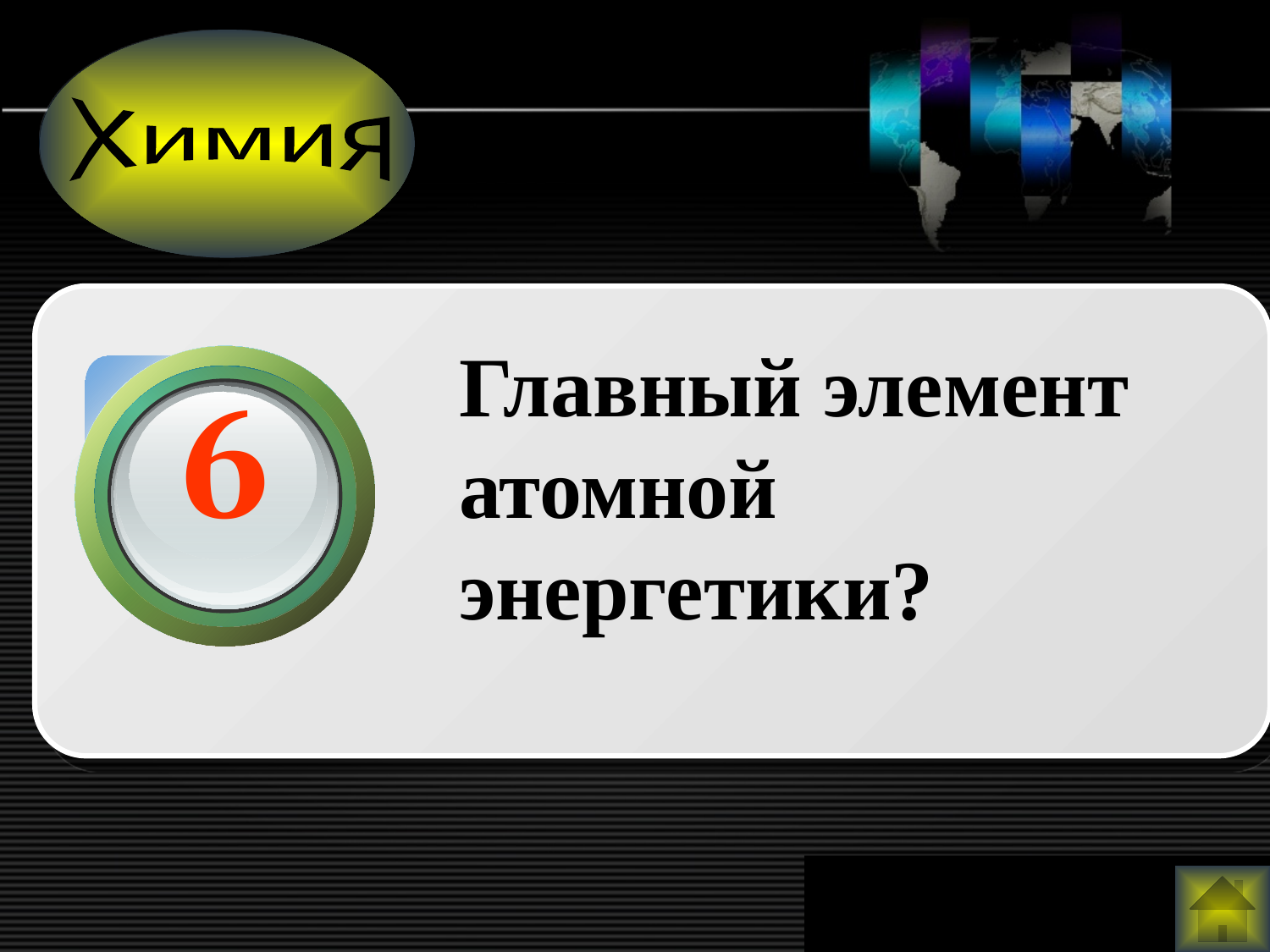

Химия

Главный элемент атомной энергетики?

6

www.themegallery.com